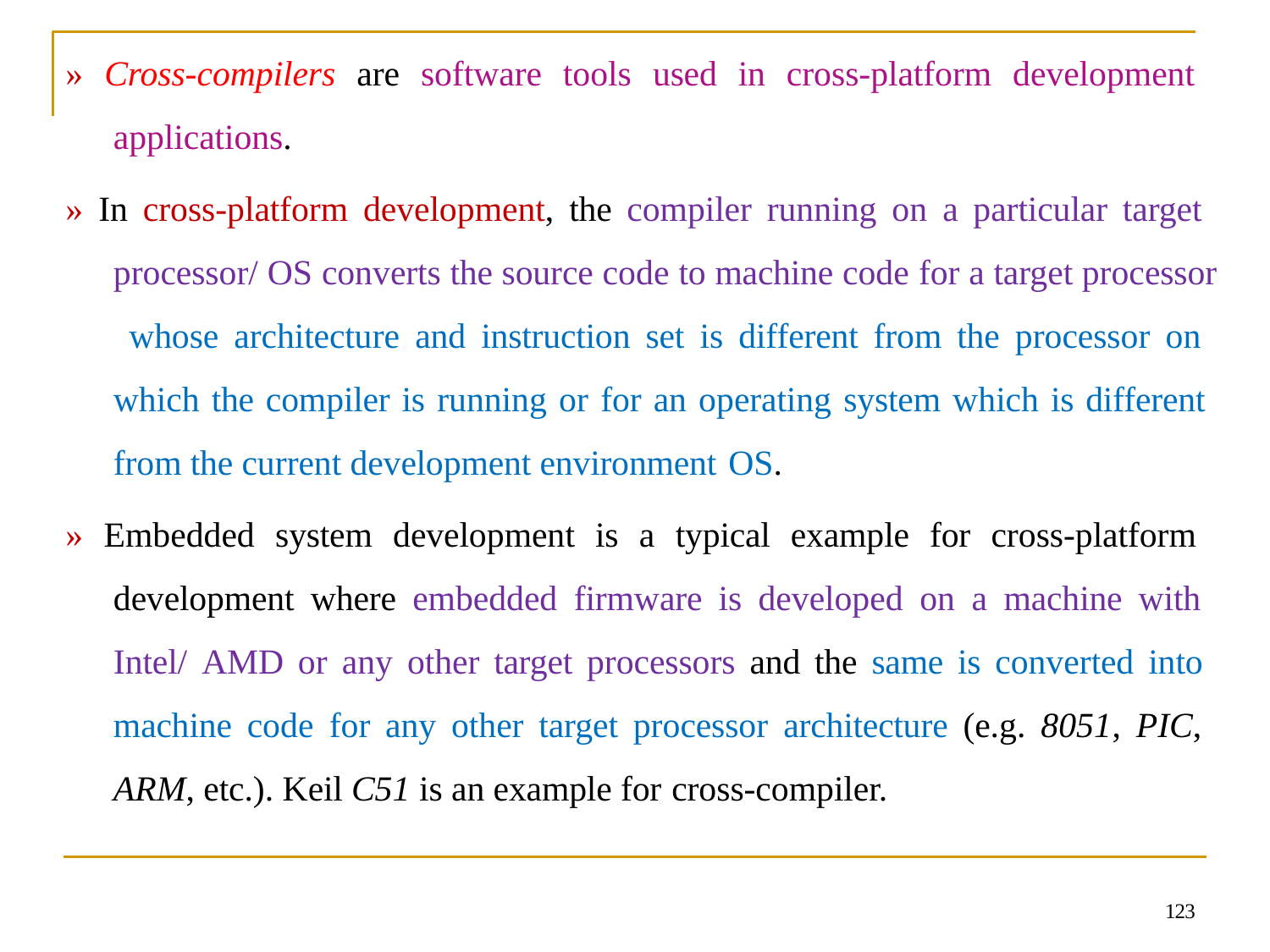

» Cross-compilers are software tools used in cross-platform development  applications.
» In cross-platform development, the compiler running on a particular target  processor/ OS converts the source code to machine code for a target processor  whose architecture and instruction set is different from the processor on  which the compiler is running or for an operating system which is different  from the current development environment OS.
» Embedded system development is a typical example for cross-platform  development where embedded firmware is developed on a machine with  Intel/ AMD or any other target processors and the same is converted into  machine code for any other target processor architecture (e.g. 8051, PIC,  ARM, etc.). Keil C51 is an example for cross-compiler.
123